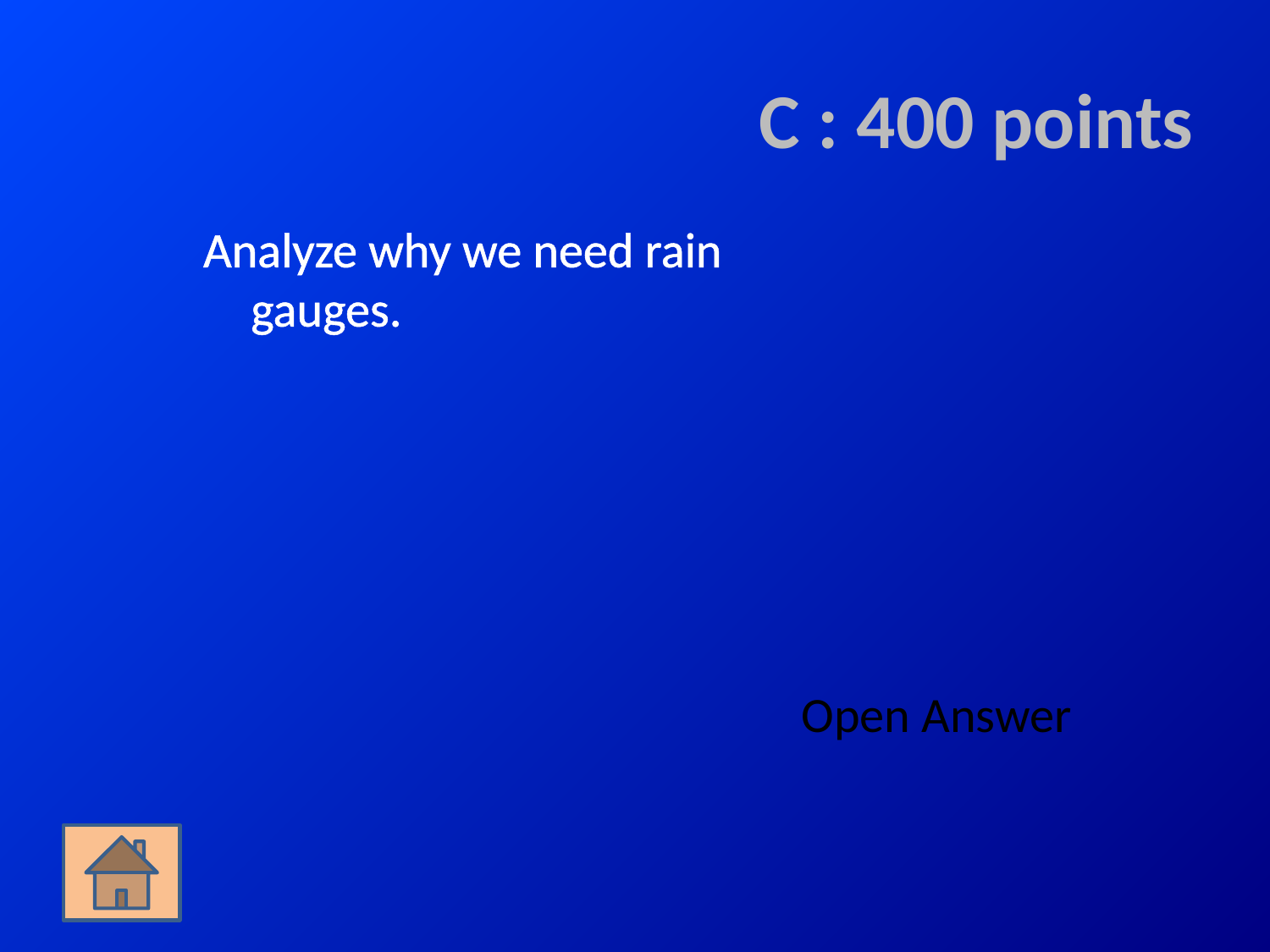

# C : 400 points
Analyze why we need rain gauges.
Open Answer